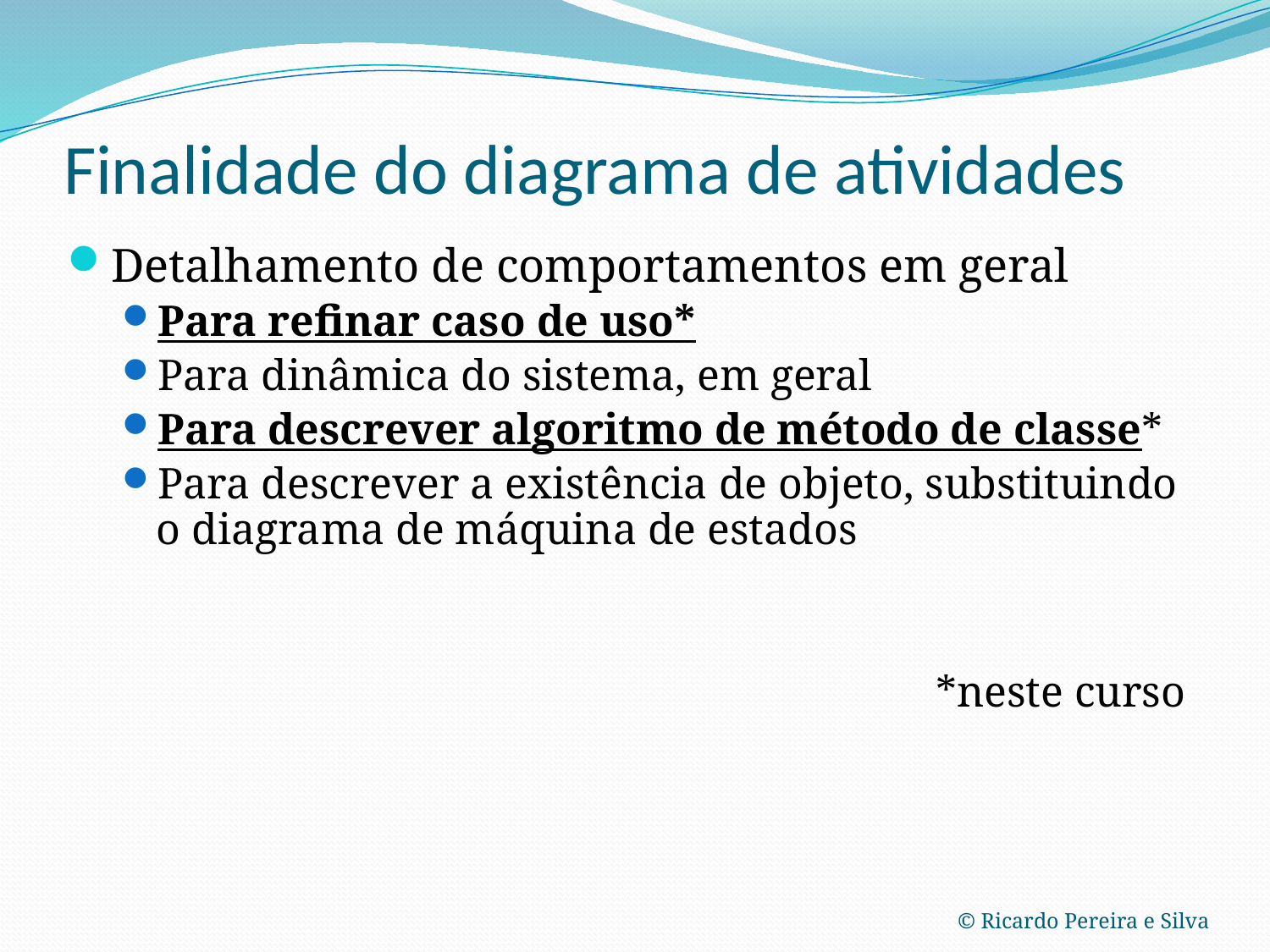

# Finalidade do diagrama de atividades
Detalhamento de comportamentos em geral
Para refinar caso de uso*
Para dinâmica do sistema, em geral
Para descrever algoritmo de método de classe*
Para descrever a existência de objeto, substituindo o diagrama de máquina de estados

*neste curso
© Ricardo Pereira e Silva